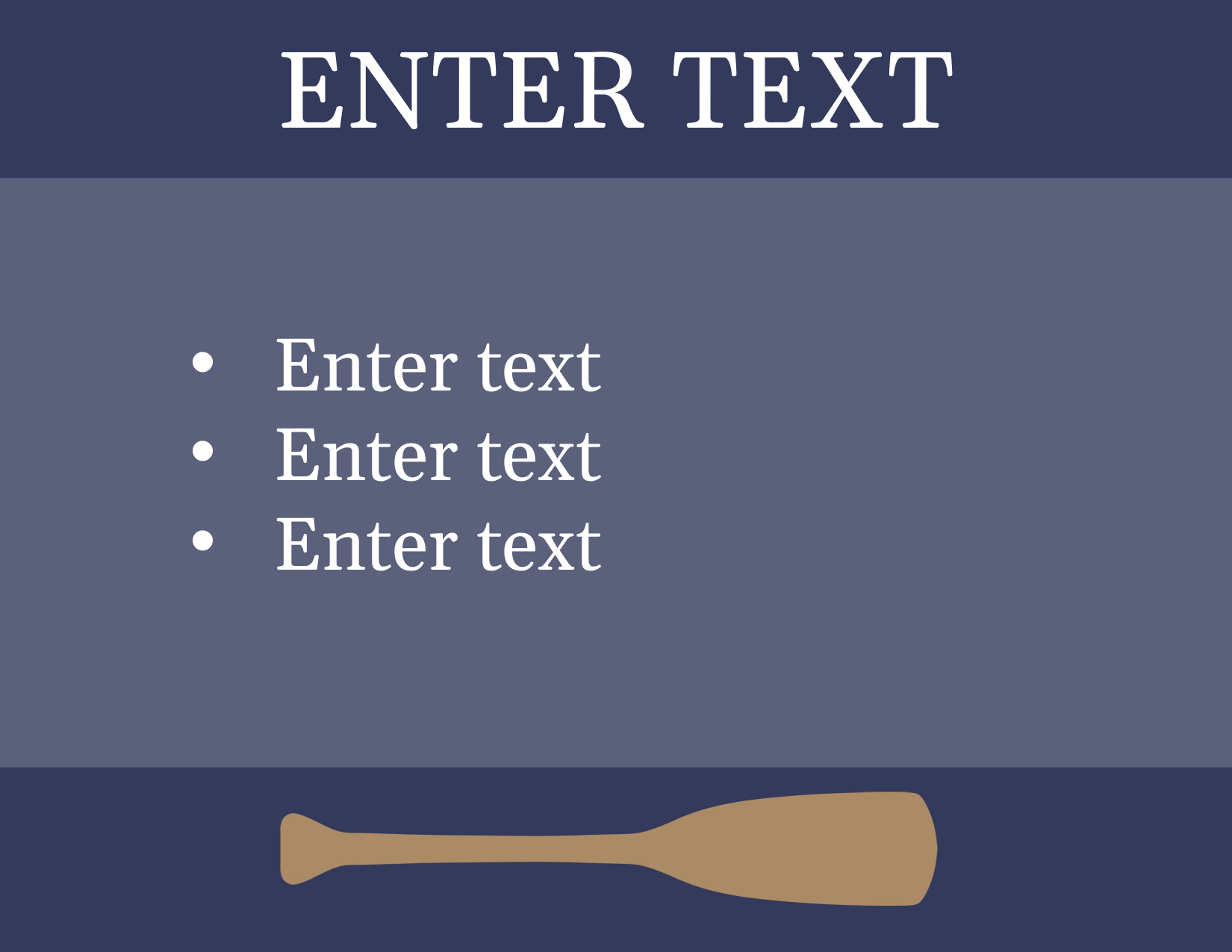

ENTER TEXT
Enter text
Enter text
Enter text